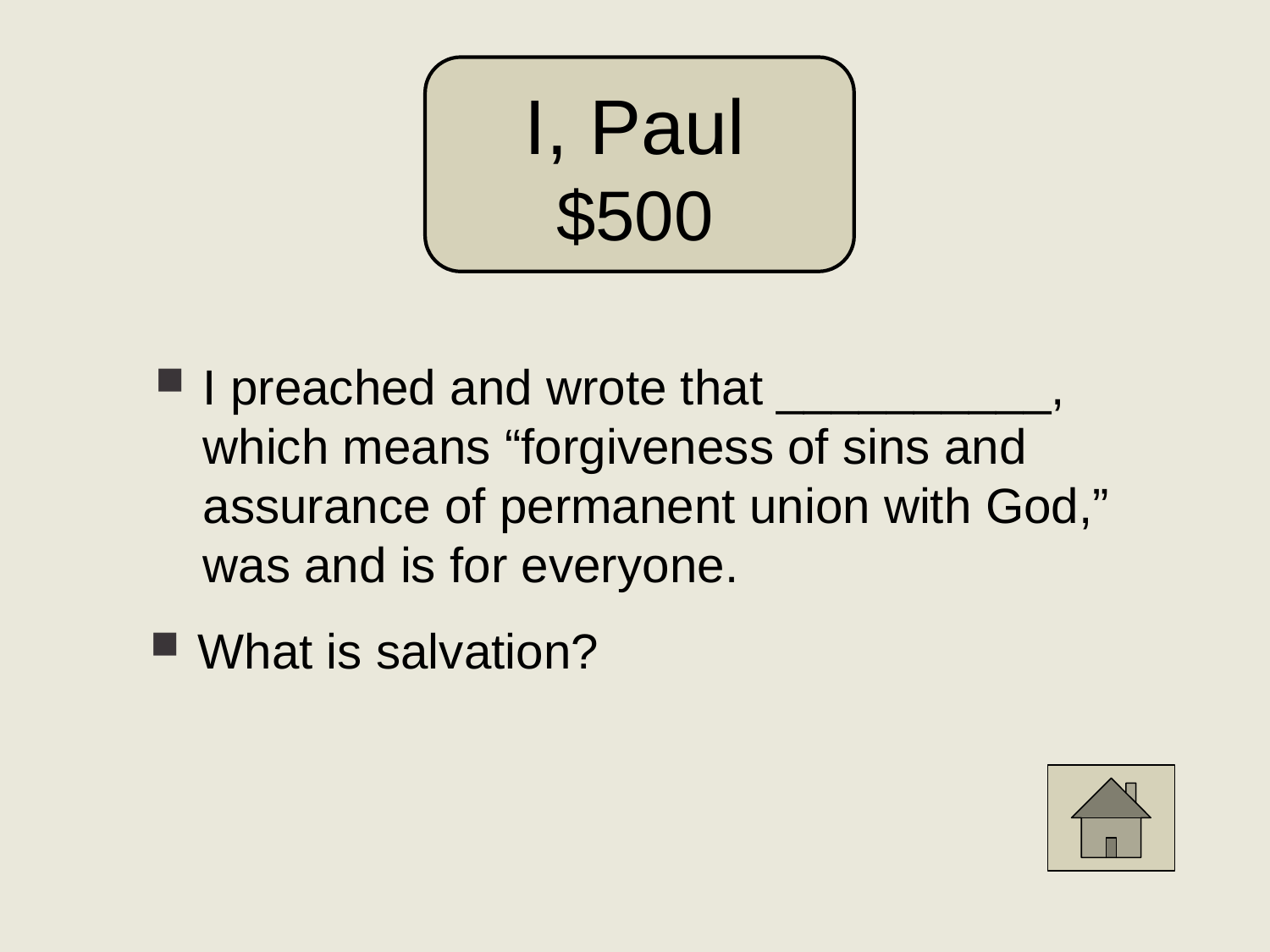

# I, Paul $500

I preached and wrote that __________, which means “forgiveness of sins and assurance of permanent union with God,” was and is for everyone.
What is salvation?